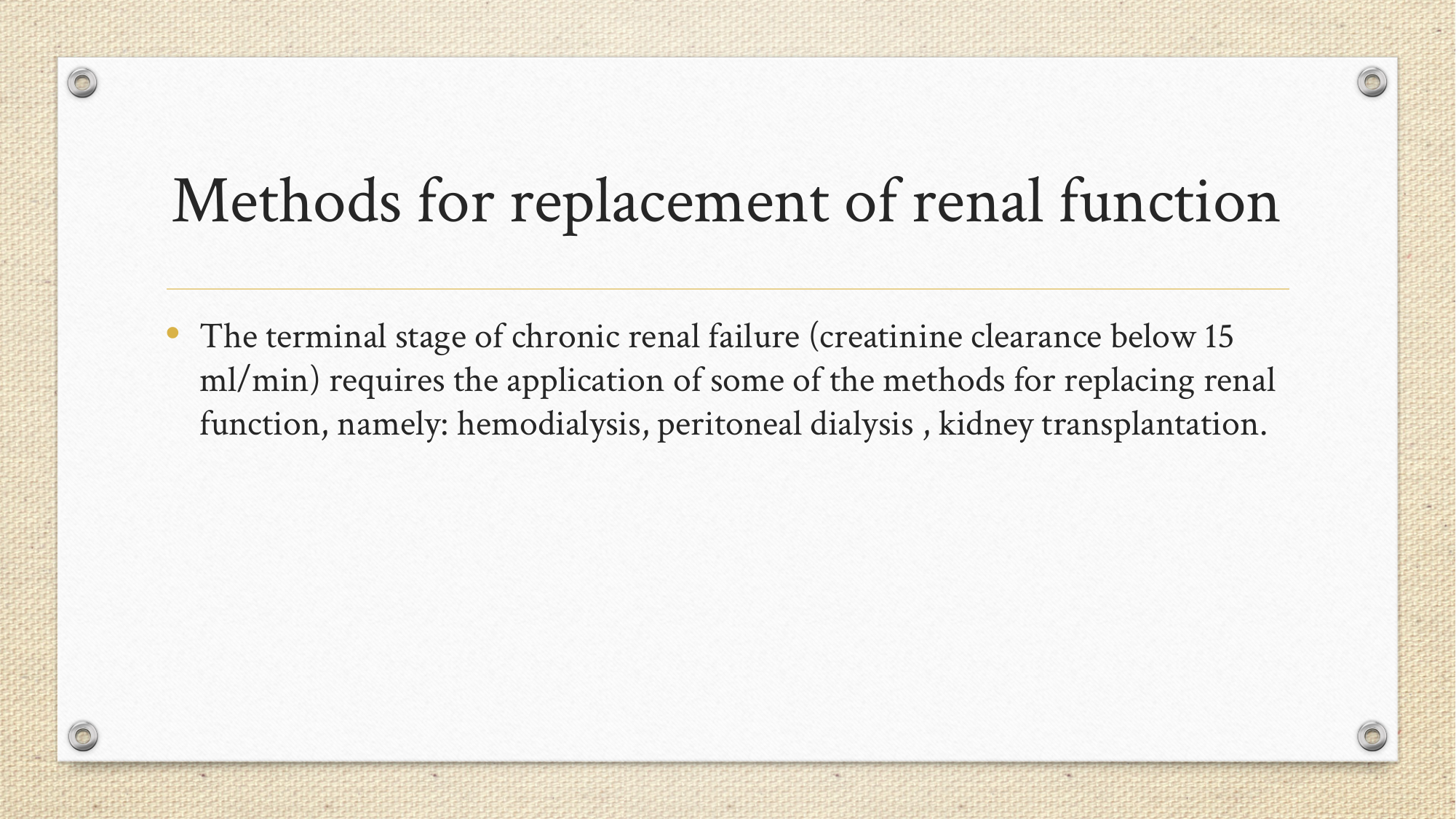

# Methods for replacement of renal function
The terminal stage of chronic renal failure (creatinine clearance below 15 ml/min) requires the application of some of the methods for replacing renal function, namely: hemodialysis, peritoneal dialysis , kidney transplantation.